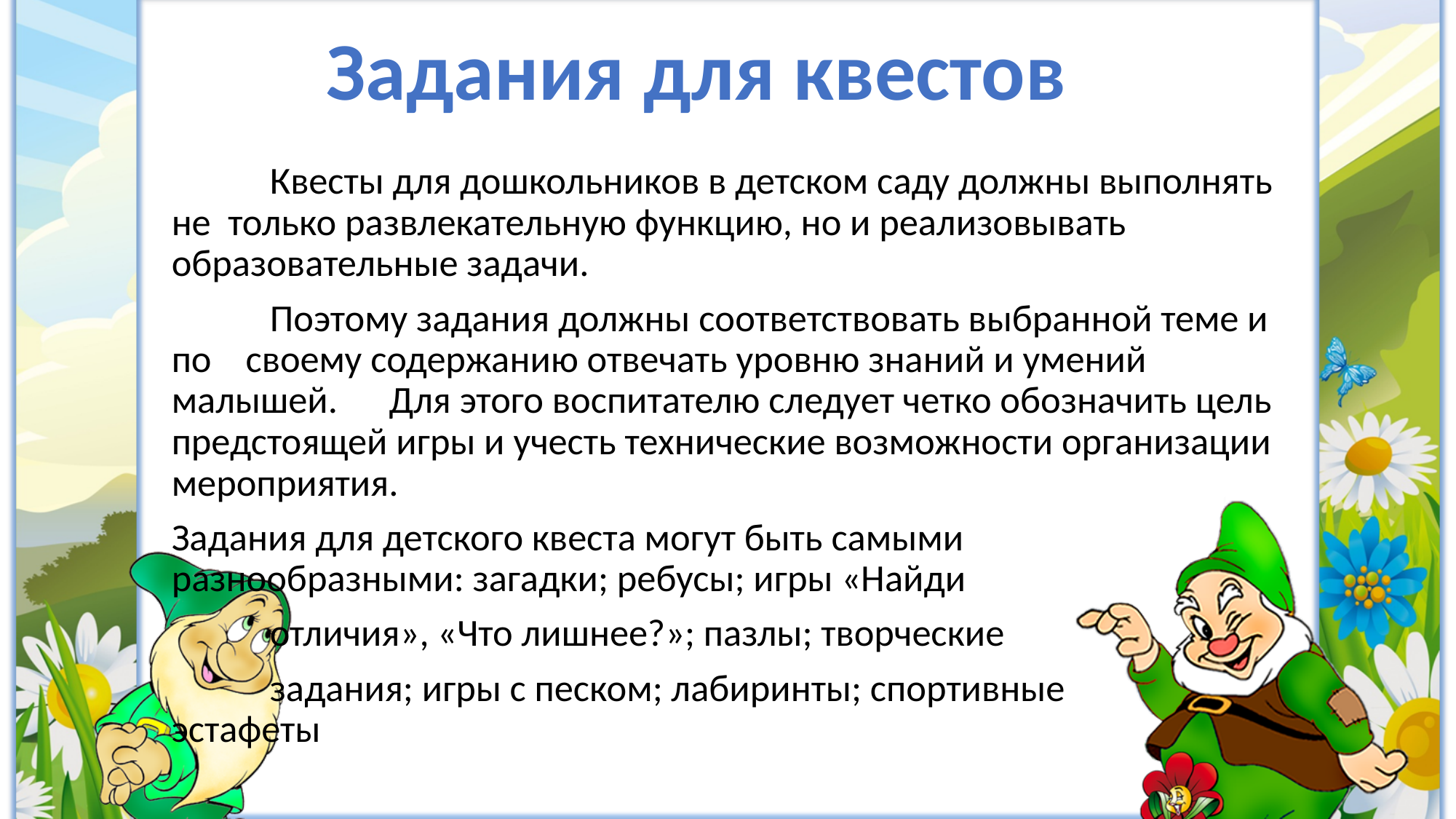

Задания для квестов
#
	Квесты для дошкольников в детском саду должны выполнять не  только развлекательную функцию, но и реализовывать   образовательные задачи.
	Поэтому задания должны соответствовать выбранной теме и по    своему содержанию отвечать уровню знаний и умений малышей.      Для этого воспитателю следует четко обозначить цель предстоящей игры и учесть технические возможности организации мероприятия.
Задания для детского квеста могут быть самыми 	разнообразными: загадки; ребусы; игры «Найди
	отличия», «Что лишнее?»; пазлы; творческие
	задания; игры с песком; лабиринты; спортивные 	эстафеты